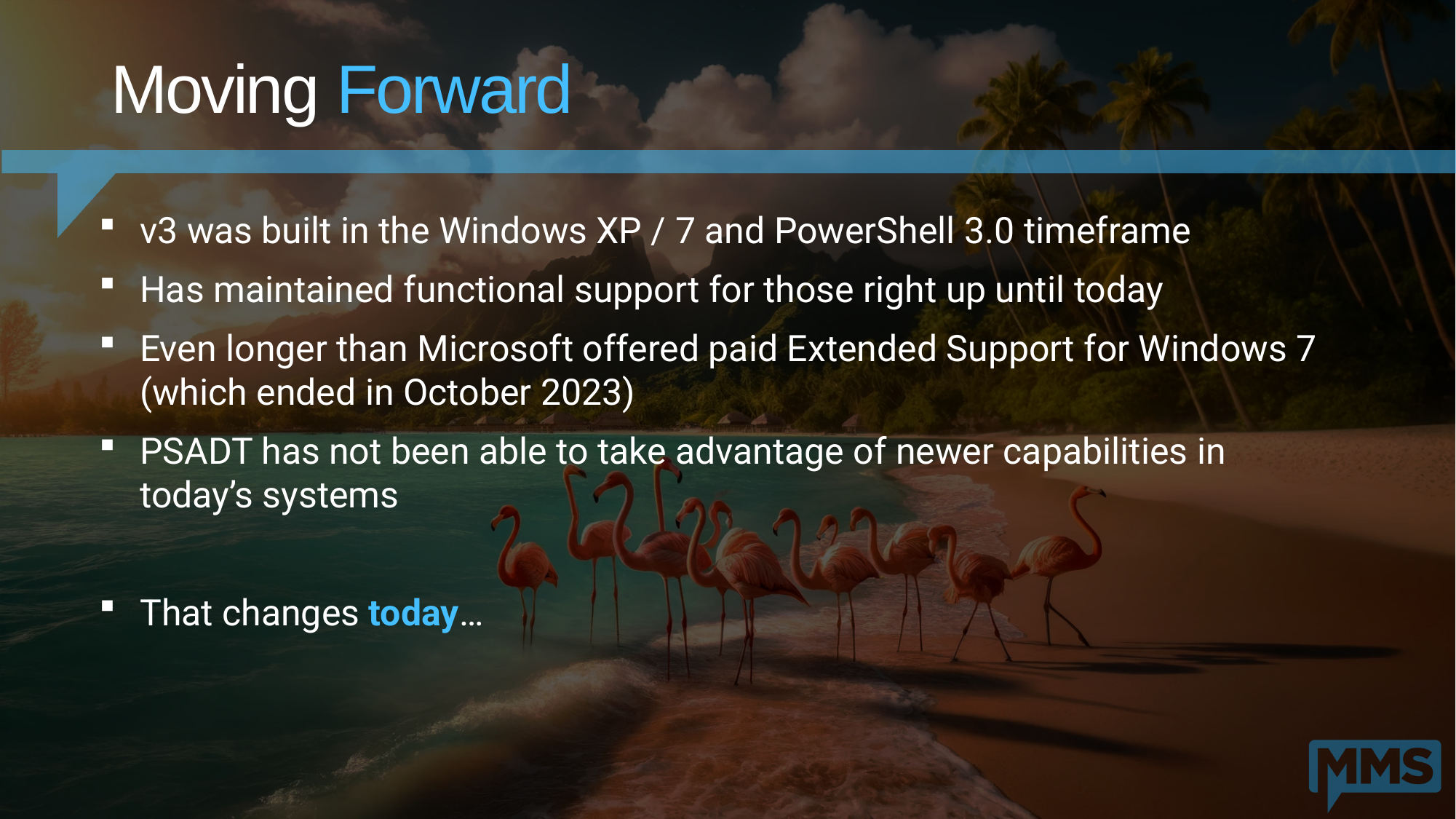

# Moving Forward
v3 was built in the Windows XP / 7 and PowerShell 3.0 timeframe
Has maintained functional support for those right up until today
Even longer than Microsoft offered paid Extended Support for Windows 7 (which ended in October 2023)
PSADT has not been able to take advantage of newer capabilities in today’s systems

That changes today…